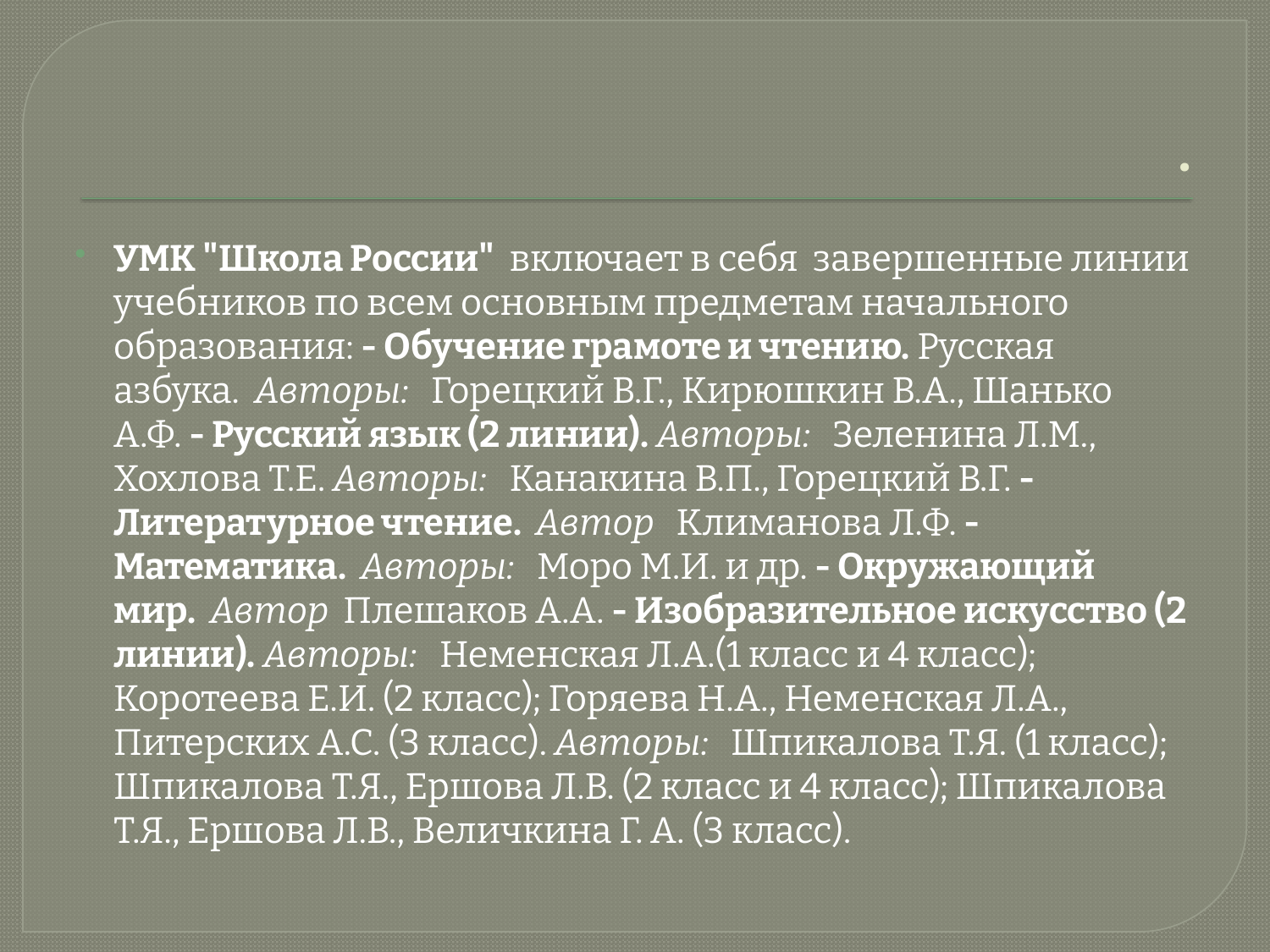

# .
УМК "Школа России"  включает в себя  завершенные линии учебников по всем основным предметам начального образования: - Обучение грамоте и чтению. Русская азбука.  Авторы:   Горецкий В.Г., Кирюшкин В.А., Шанько А.Ф. - Русский язык (2 линии). Авторы:   Зеленина Л.М., Хохлова Т.Е. Авторы:   Канакина В.П., Горецкий В.Г. - Литературное чтениe.  Автор   Климанова Л.Ф. - Математика.  Авторы:   Моро М.И. и др. - Окружающий мир.  Автор  Плешаков А.А. - Изобразительное искусство (2 линии). Авторы:   Неменская Л.А.(1 класс и 4 класс); Коротеева Е.И. (2 класс); Горяева Н.А., Неменская Л.А., Питерских А.С. (3 класс). Авторы:   Шпикалова Т.Я. (1 класс); Шпикалова Т.Я., Ершова Л.В. (2 класс и 4 класс); Шпикалова Т.Я., Ершова Л.В., Величкина Г. А. (3 класс).